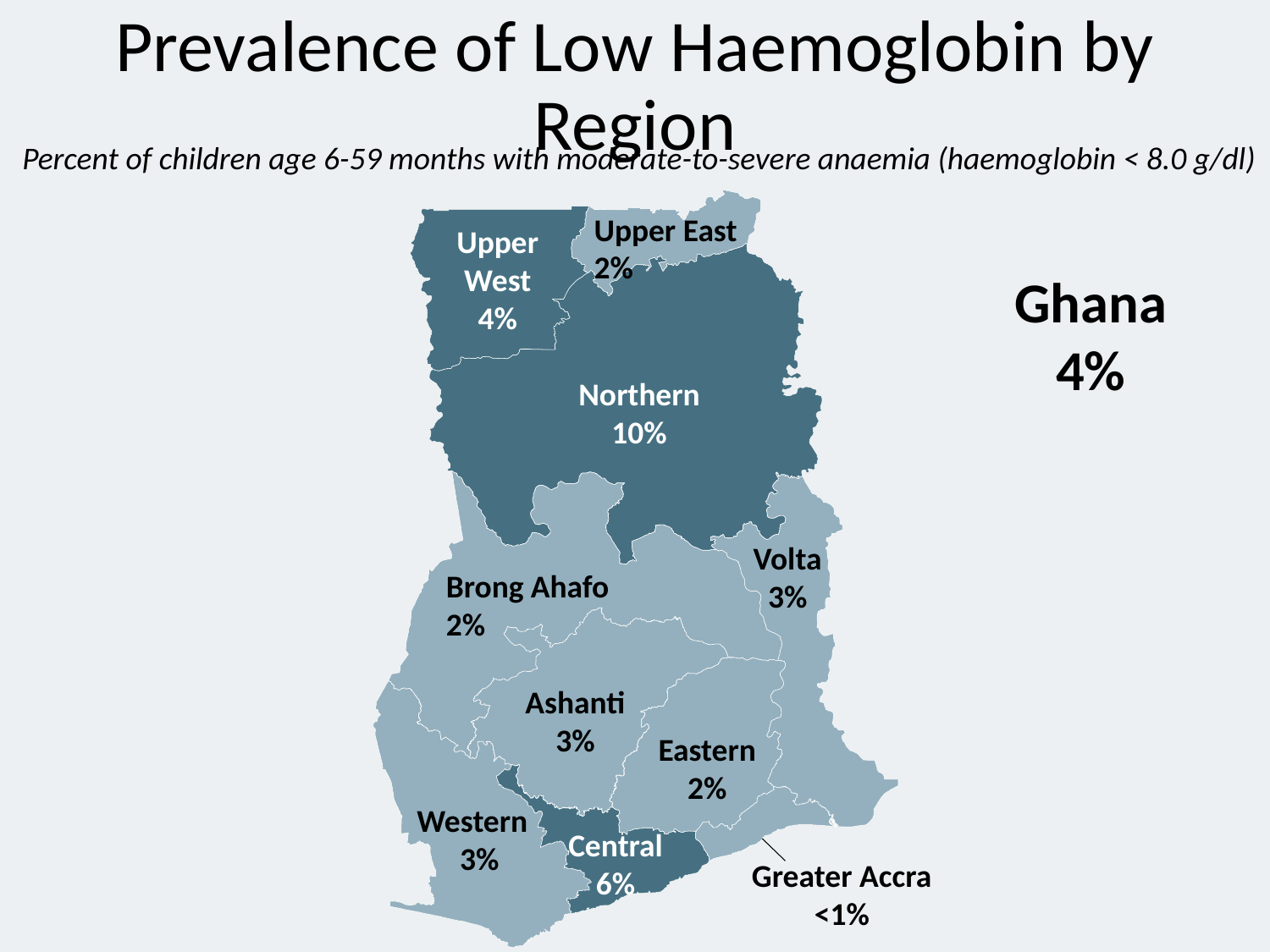

# Prevalence of Low Haemoglobin by Region
Percent of children age 6-59 months with moderate-to-severe anaemia (haemoglobin < 8.0 g/dl)

Upper East
2%
Upper West
4%
Ghana
4%
Northern
10%

Volta
3%
Brong Ahafo
2%
Ashanti
3%
Eastern
2%
Western
  3%
Central
6%
Greater Accra
<1%